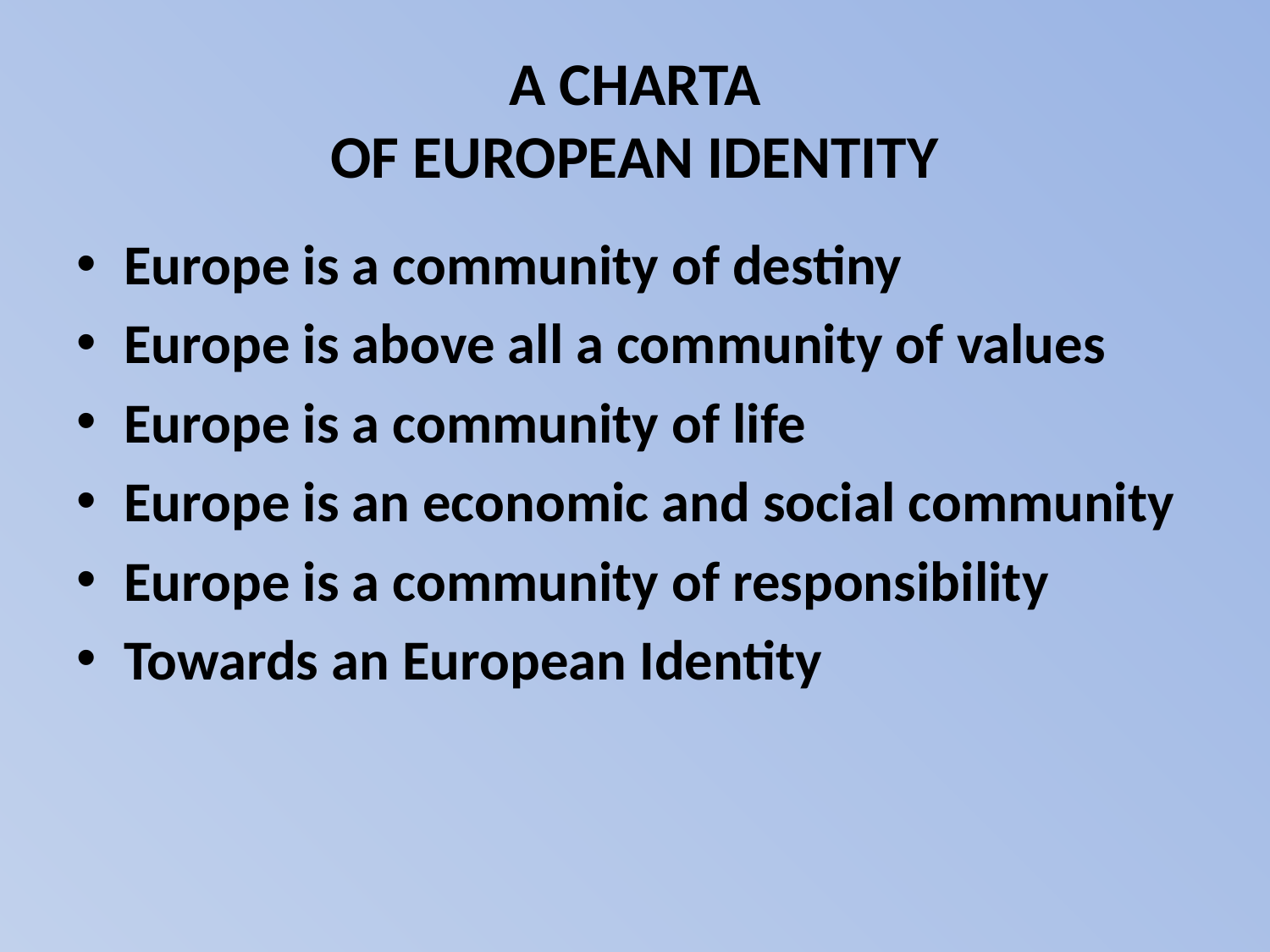

# A CHARTA OF EUROPEAN IDENTITY
Europe is a community of destiny
Europe is above all a community of values
Europe is a community of life
Europe is an economic and social community
Europe is a community of responsibility
Towards an European Identity